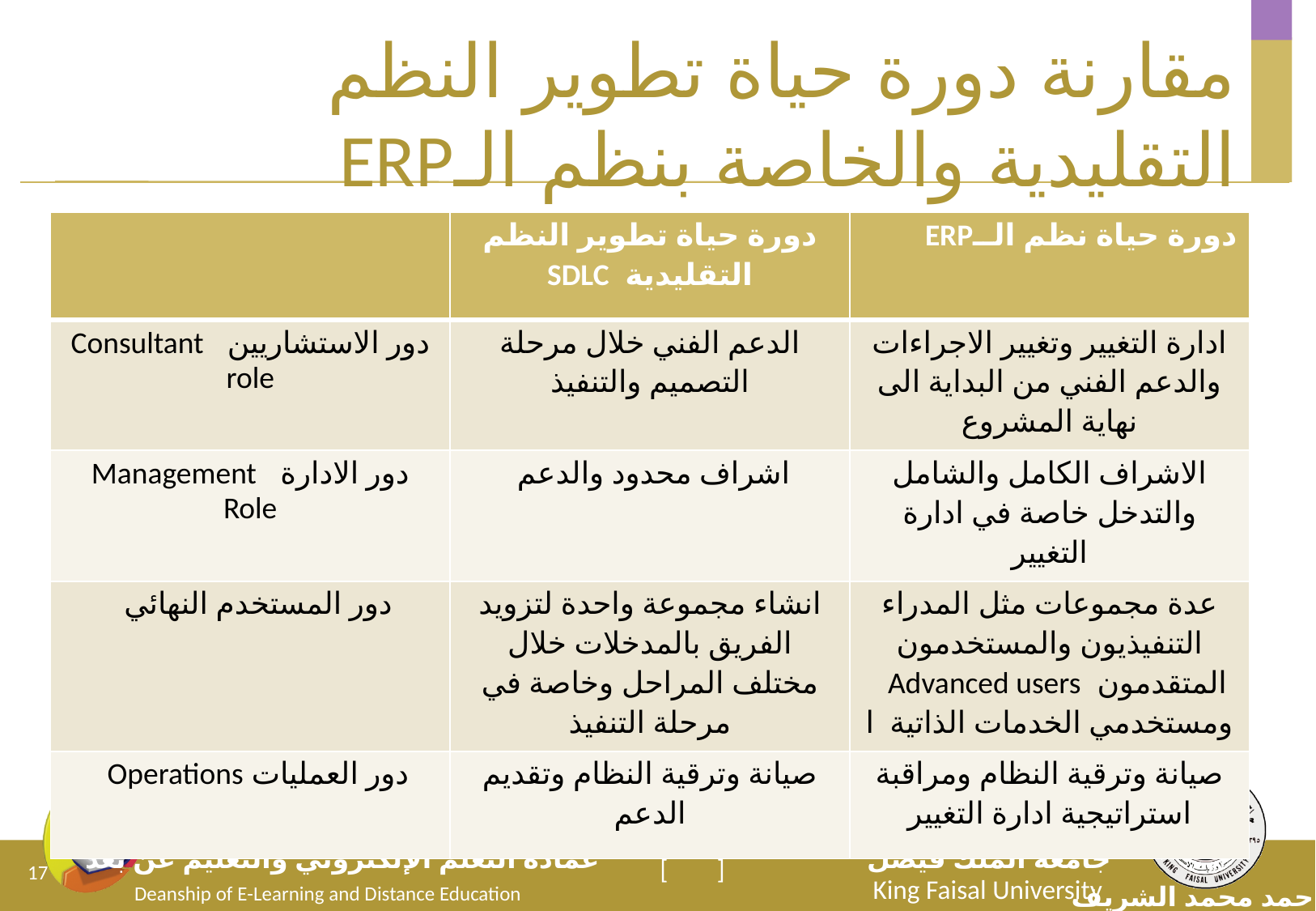

# مقارنة دورة حياة تطوير النظم التقليدية والخاصة بنظم الـERP
|  | دورة حياة تطوير النظم التقليدية SDLC | دورة حياة نظم الــERP |
| --- | --- | --- |
| دور الاستشاريين Consultant role | الدعم الفني خلال مرحلة التصميم والتنفيذ | ادارة التغيير وتغيير الاجراءات والدعم الفني من البداية الى نهاية المشروع |
| دور الادارة Management Role | اشراف محدود والدعم | الاشراف الكامل والشامل والتدخل خاصة في ادارة التغيير |
| دور المستخدم النهائي | انشاء مجموعة واحدة لتزويد الفريق بالمدخلات خلال مختلف المراحل وخاصة في مرحلة التنفيذ | عدة مجموعات مثل المدراء التنفيذيون والمستخدمون المتقدمون Advanced users ومستخدمي الخدمات الذاتية ا |
| دور العمليات Operations | صيانة وترقية النظام وتقديم الدعم | صيانة وترقية النظام ومراقبة استراتيجية ادارة التغيير |
17